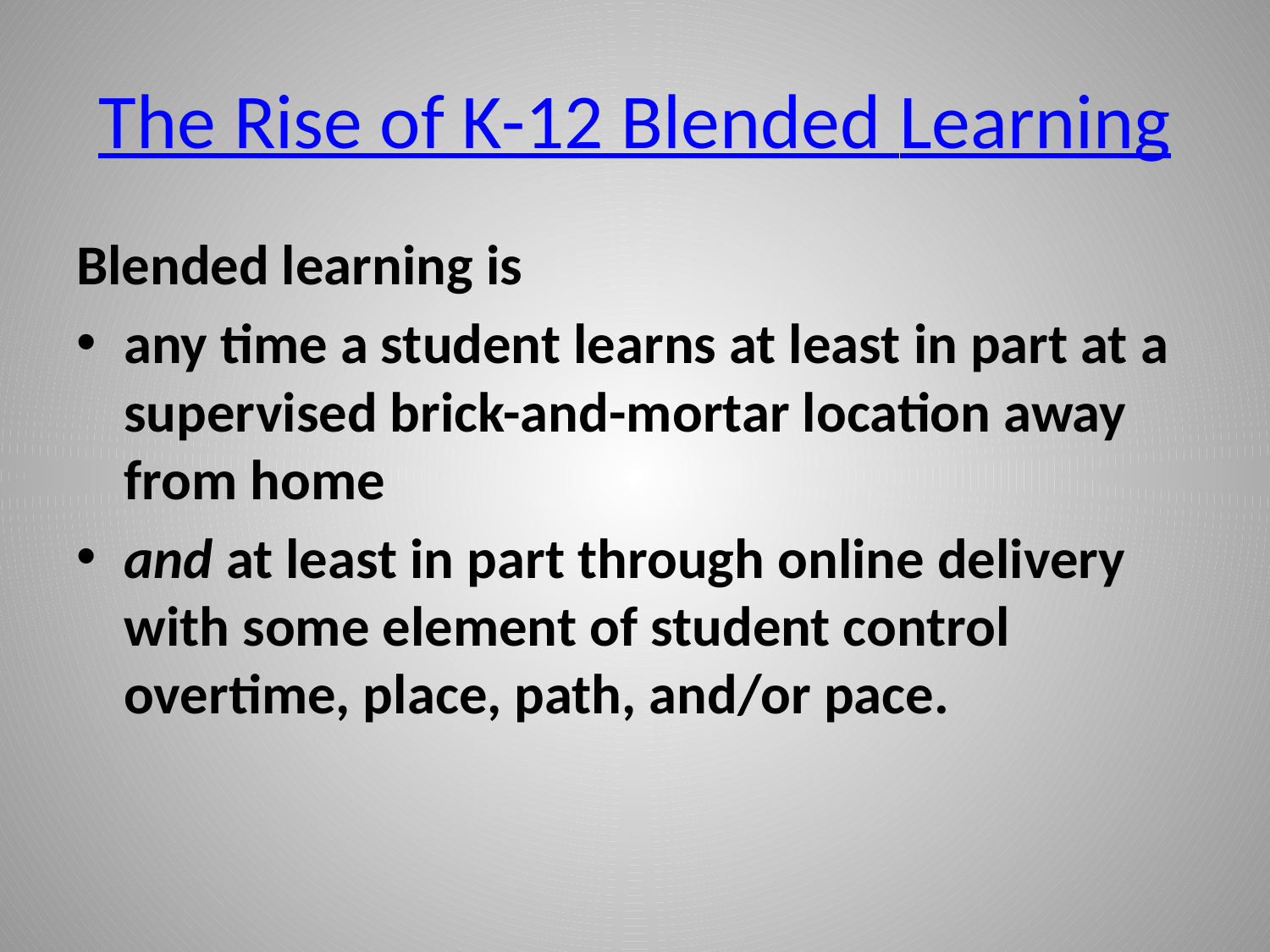

# The Rise of K-12 Blended Learning
Blended learning is
any time a student learns at least in part at a supervised brick-and-mortar location away from home
and at least in part through online delivery with some element of student control overtime, place, path, and/or pace.